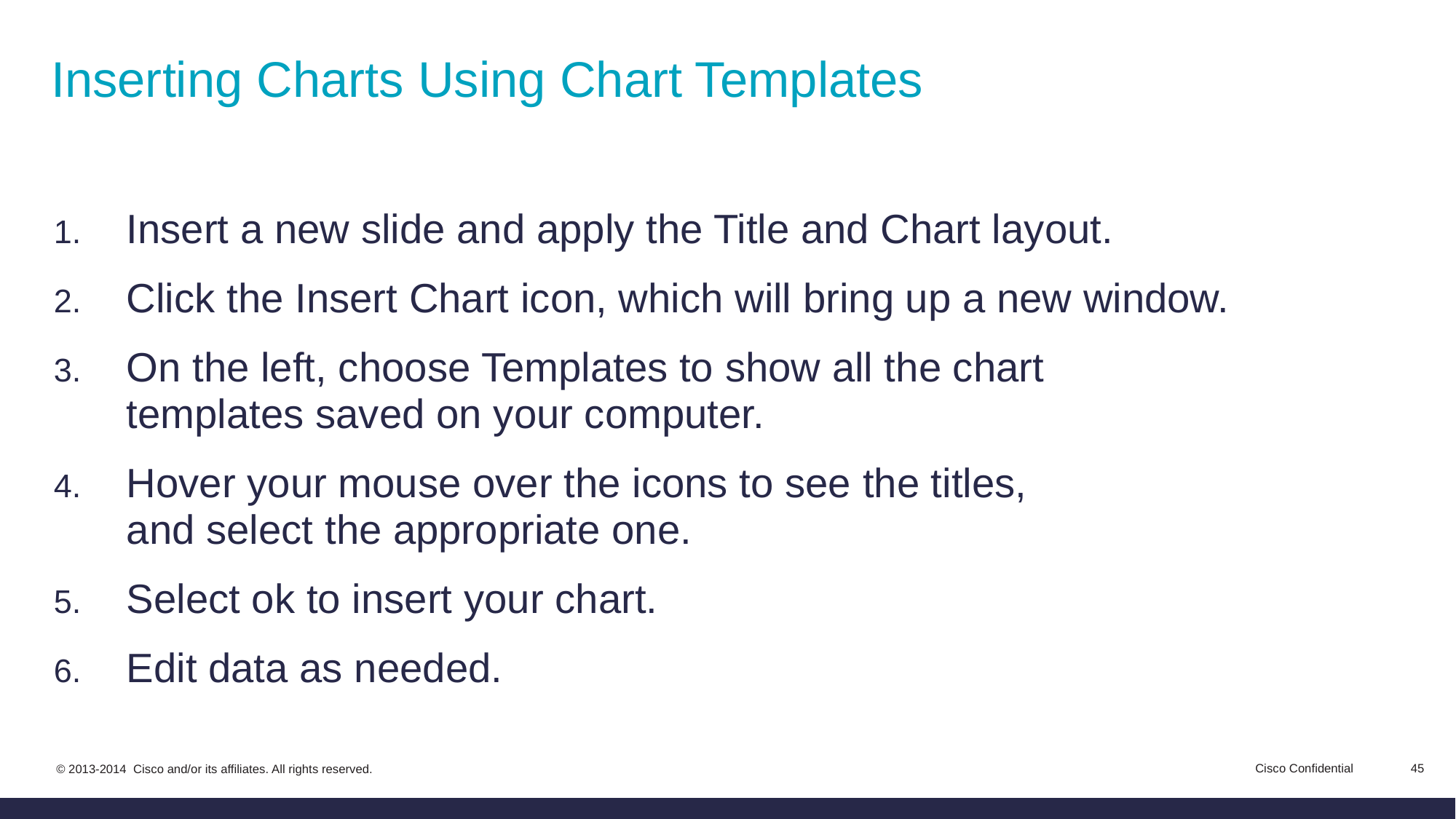

# Inserting Charts Using Chart Templates
Insert a new slide and apply the Title and Chart layout.
Click the Insert Chart icon, which will bring up a new window.
On the left, choose Templates to show all the chart
templates saved on your computer.
Hover your mouse over the icons to see the titles,
and select the appropriate one.
Select ok to insert your chart.
Edit data as needed.